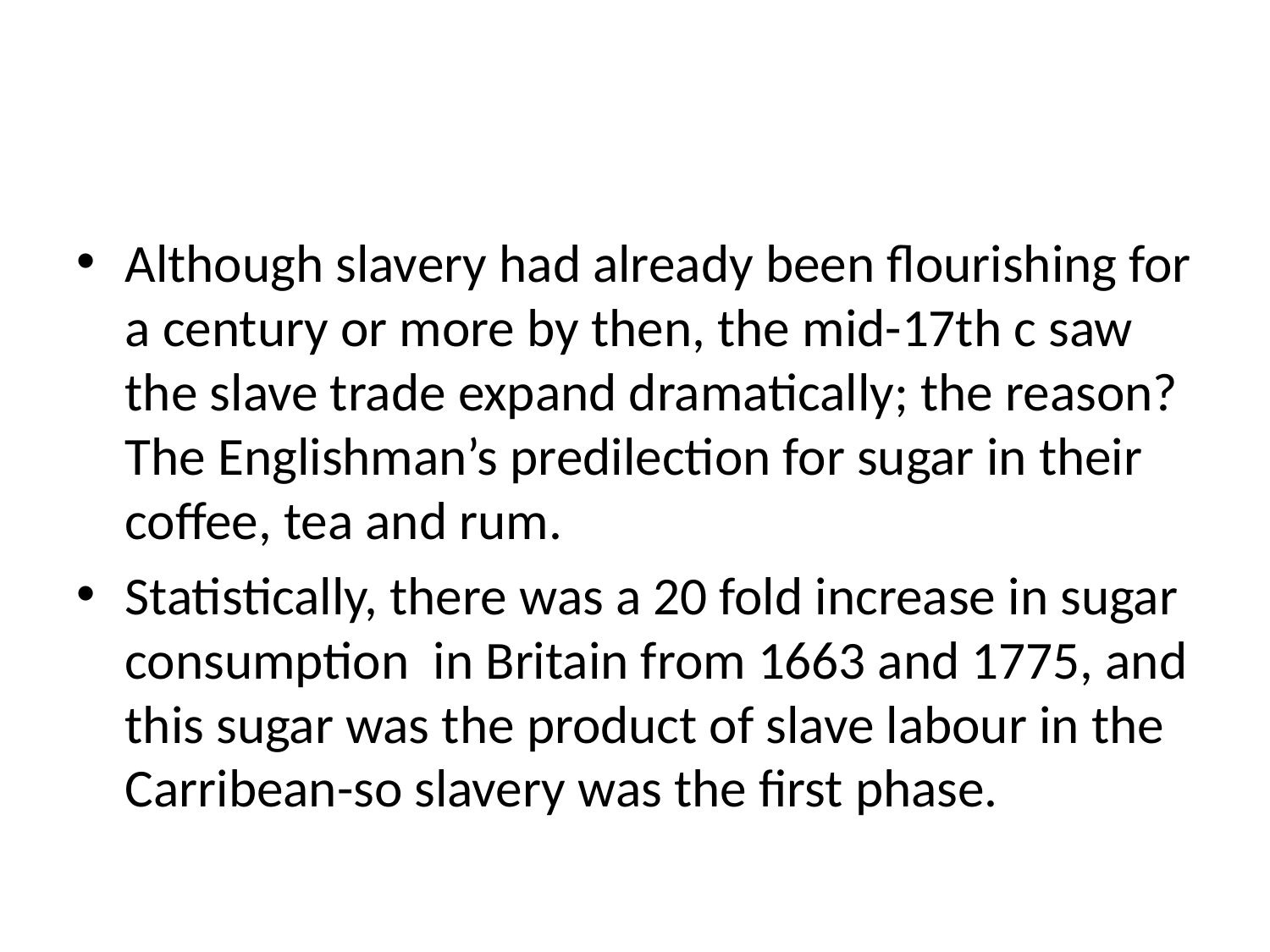

#
Although slavery had already been flourishing for a century or more by then, the mid-17th c saw the slave trade expand dramatically; the reason? The Englishman’s predilection for sugar in their coffee, tea and rum.
Statistically, there was a 20 fold increase in sugar consumption  in Britain from 1663 and 1775, and this sugar was the product of slave labour in the Carribean-so slavery was the first phase.